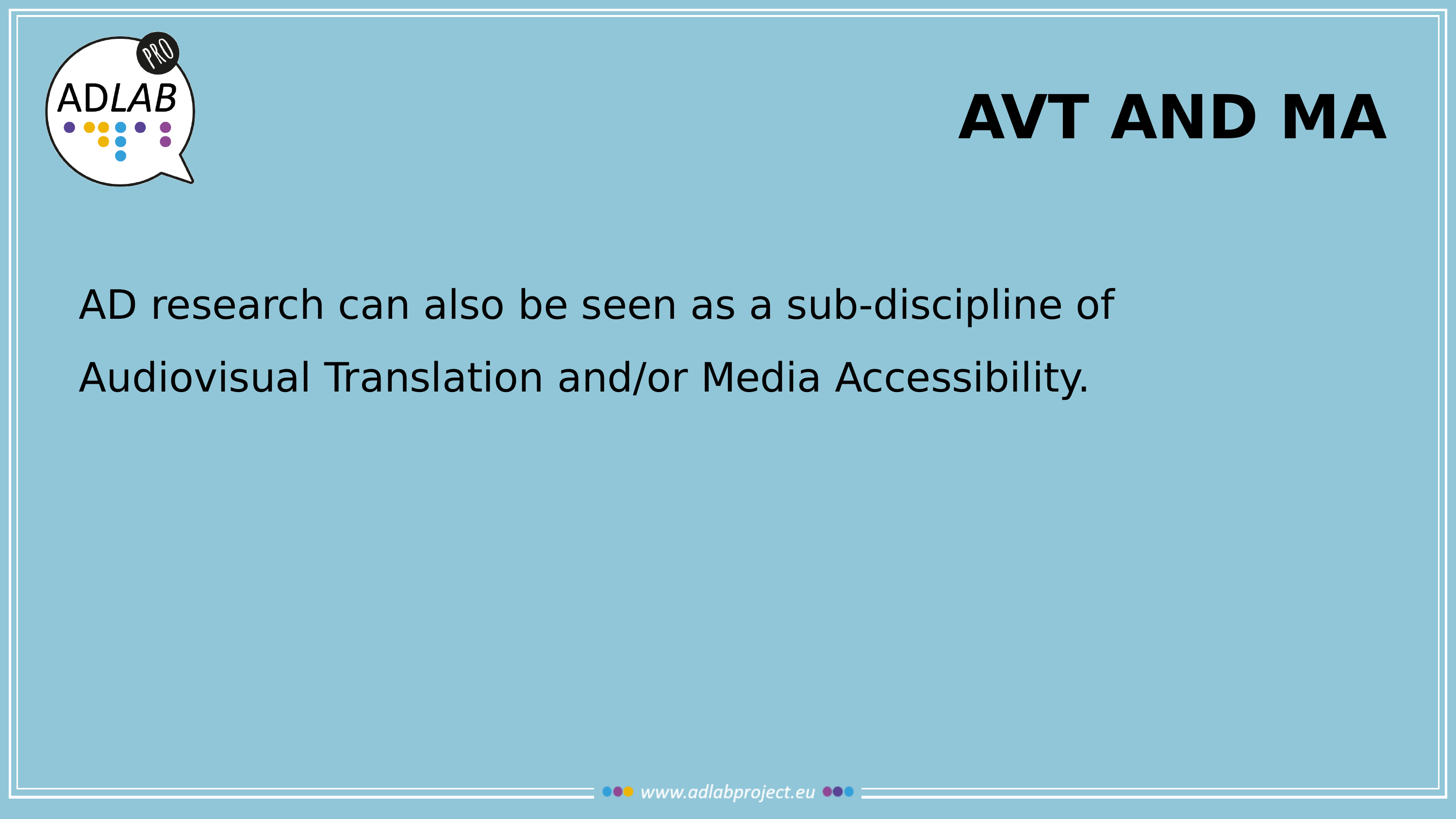

# AVT AND MA
AD research can also be seen as a sub-discipline of Audiovisual Translation and/or Media Accessibility.